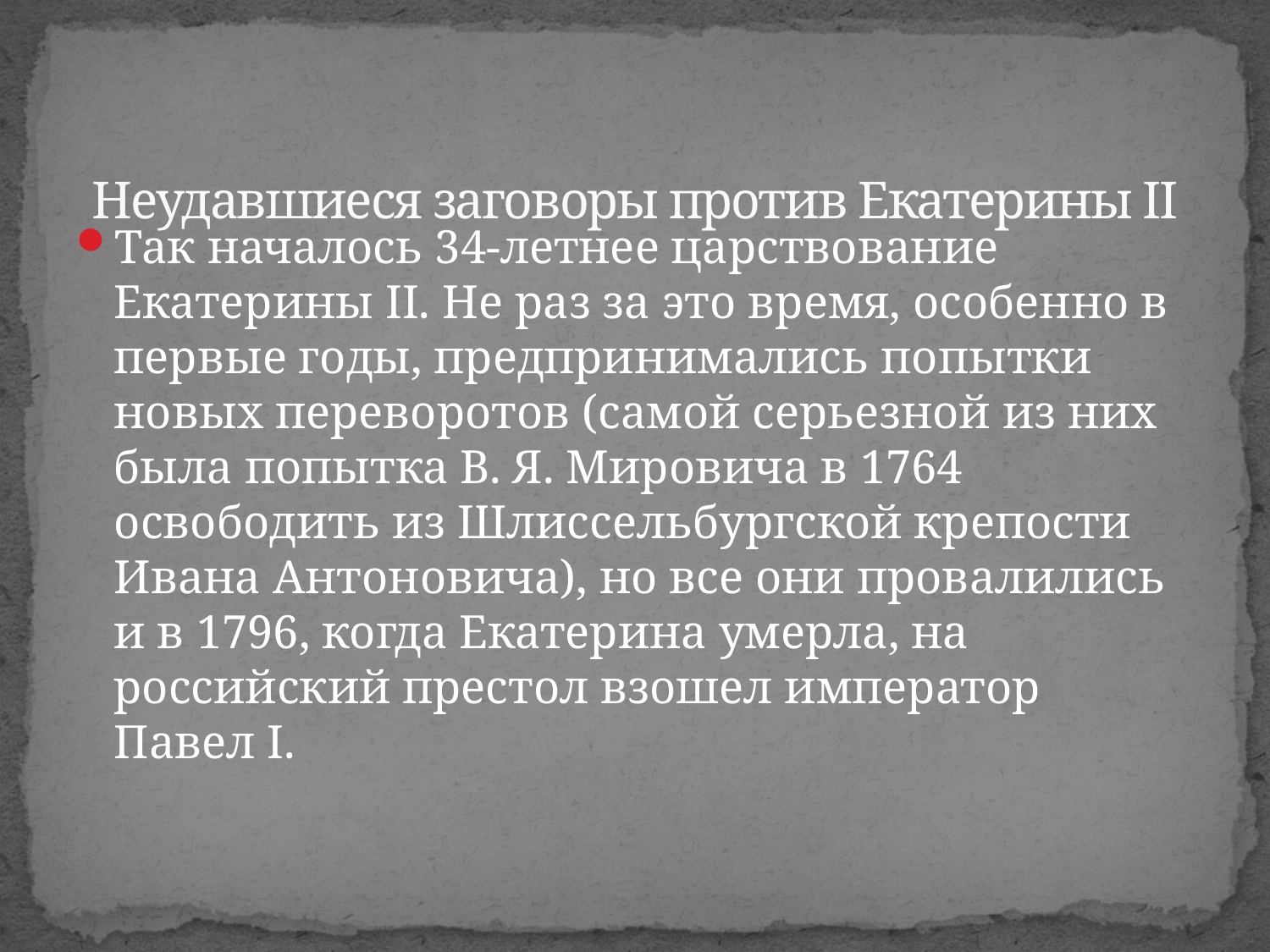

# Неудавшиеся заговоры против Екатерины II
Так началось 34-летнее царствование Екатерины II. Не раз за это время, особенно в первые годы, предпринимались попытки новых переворотов (самой серьезной из них была попытка В. Я. Мировича в 1764 освободить из Шлиссельбургской крепости Ивана Антоновича), но все они провалились и в 1796, когда Екатерина умерла, на российский престол взошел император Павел I.